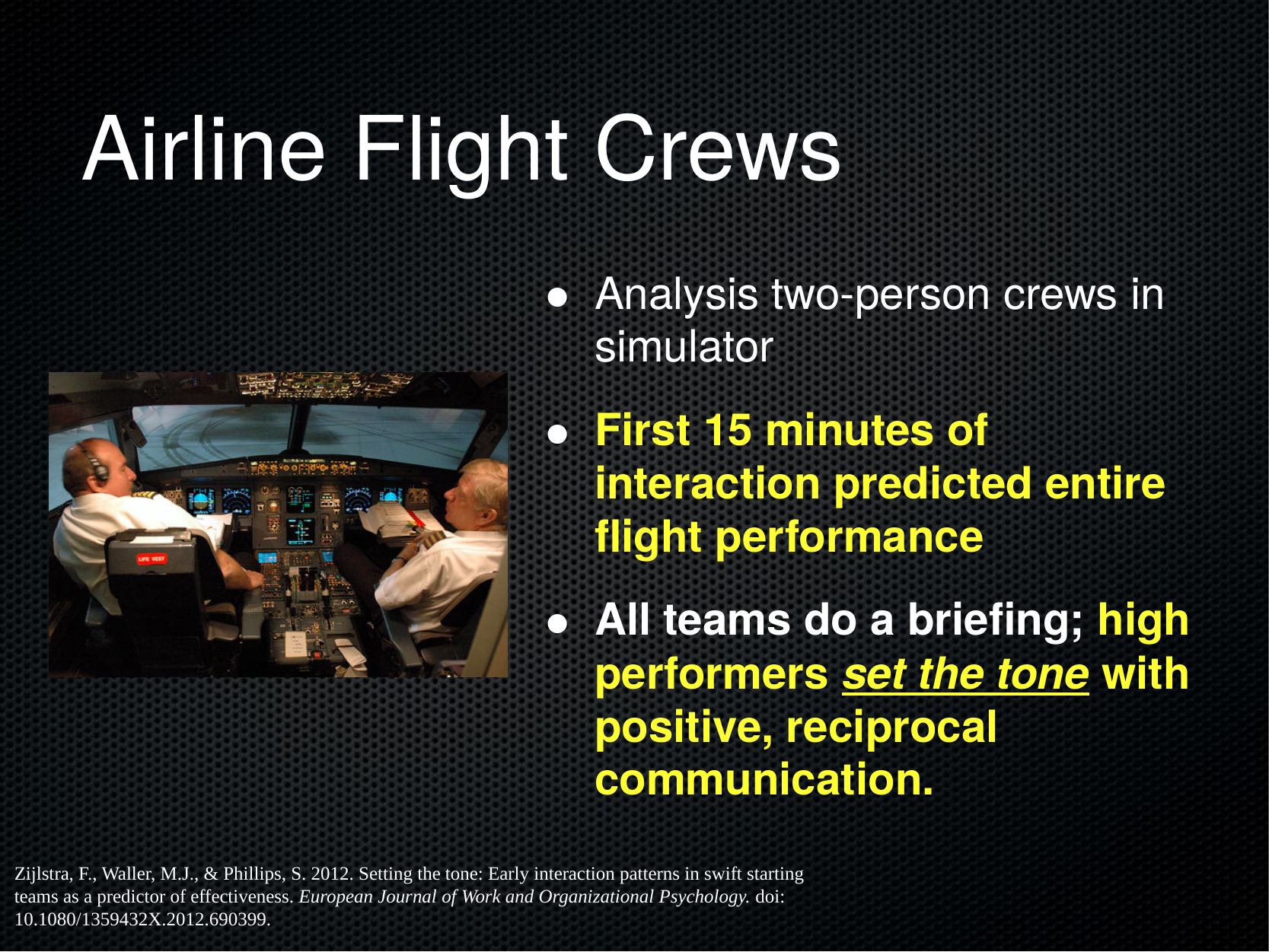

# Airline Flight Crews
Analysis two-person crews in simulator
First 15 minutes of interaction predicted entire flight performance
All teams do a briefing; high performers set the tone with positive, reciprocal communication.

Zijlstra, F., Waller, M.J., & Phillips, S. 2012. Setting the tone: Early interaction patterns in swift starting teams as a predictor of effectiveness. European Journal of Work and Organizational Psychology. doi: 10.1080/1359432X.2012.690399.